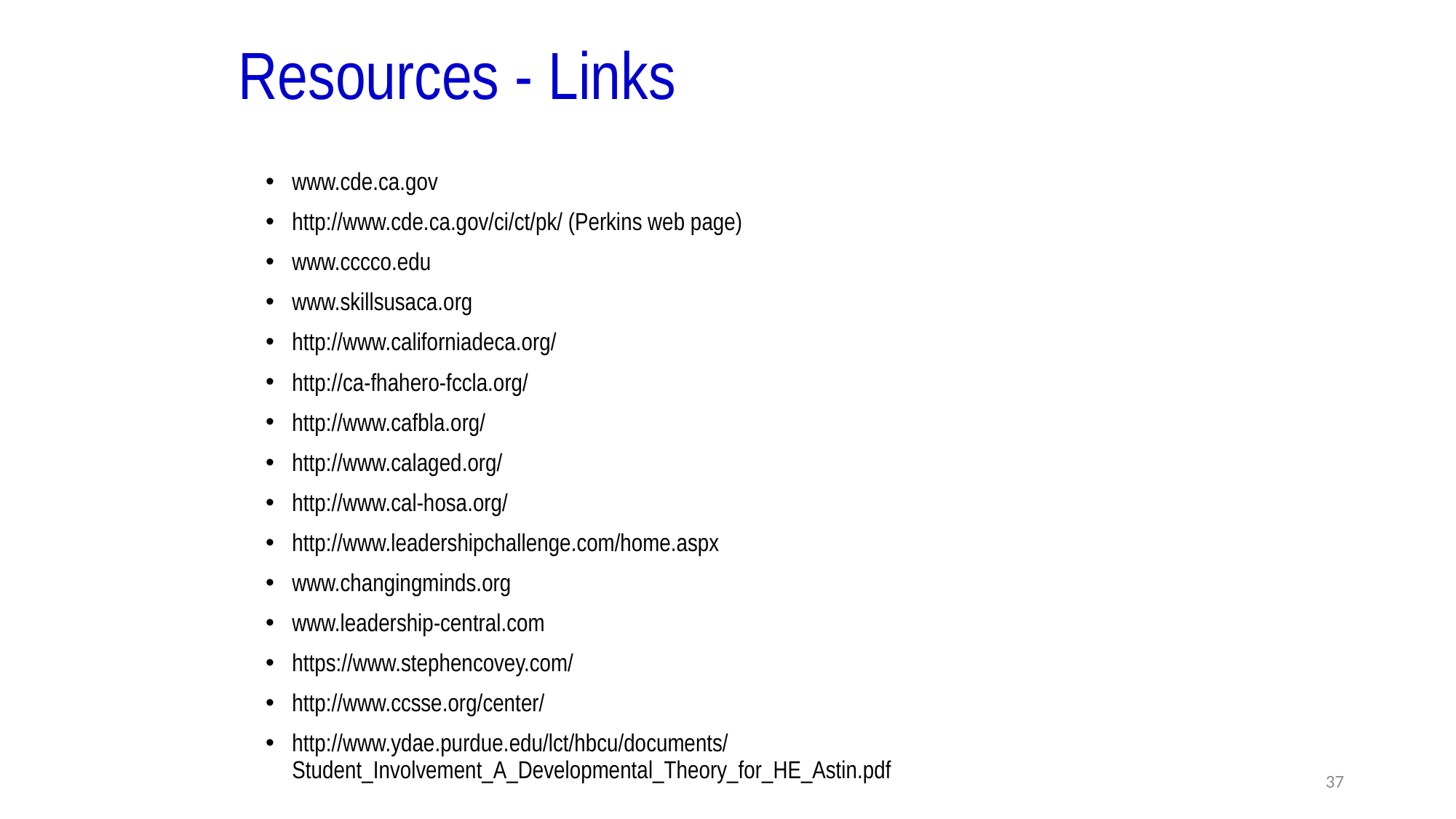

# Resources - Links
www.cde.ca.gov
http://www.cde.ca.gov/ci/ct/pk/ (Perkins web page)
www.cccco.edu
www.skillsusaca.org
http://www.californiadeca.org/
http://ca-fhahero-fccla.org/
http://www.cafbla.org/
http://www.calaged.org/
http://www.cal-hosa.org/
http://www.leadershipchallenge.com/home.aspx
www.changingminds.org
www.leadership-central.com
https://www.stephencovey.com/
http://www.ccsse.org/center/
http://www.ydae.purdue.edu/lct/hbcu/documents/Student_Involvement_A_Developmental_Theory_for_HE_Astin.pdf
37